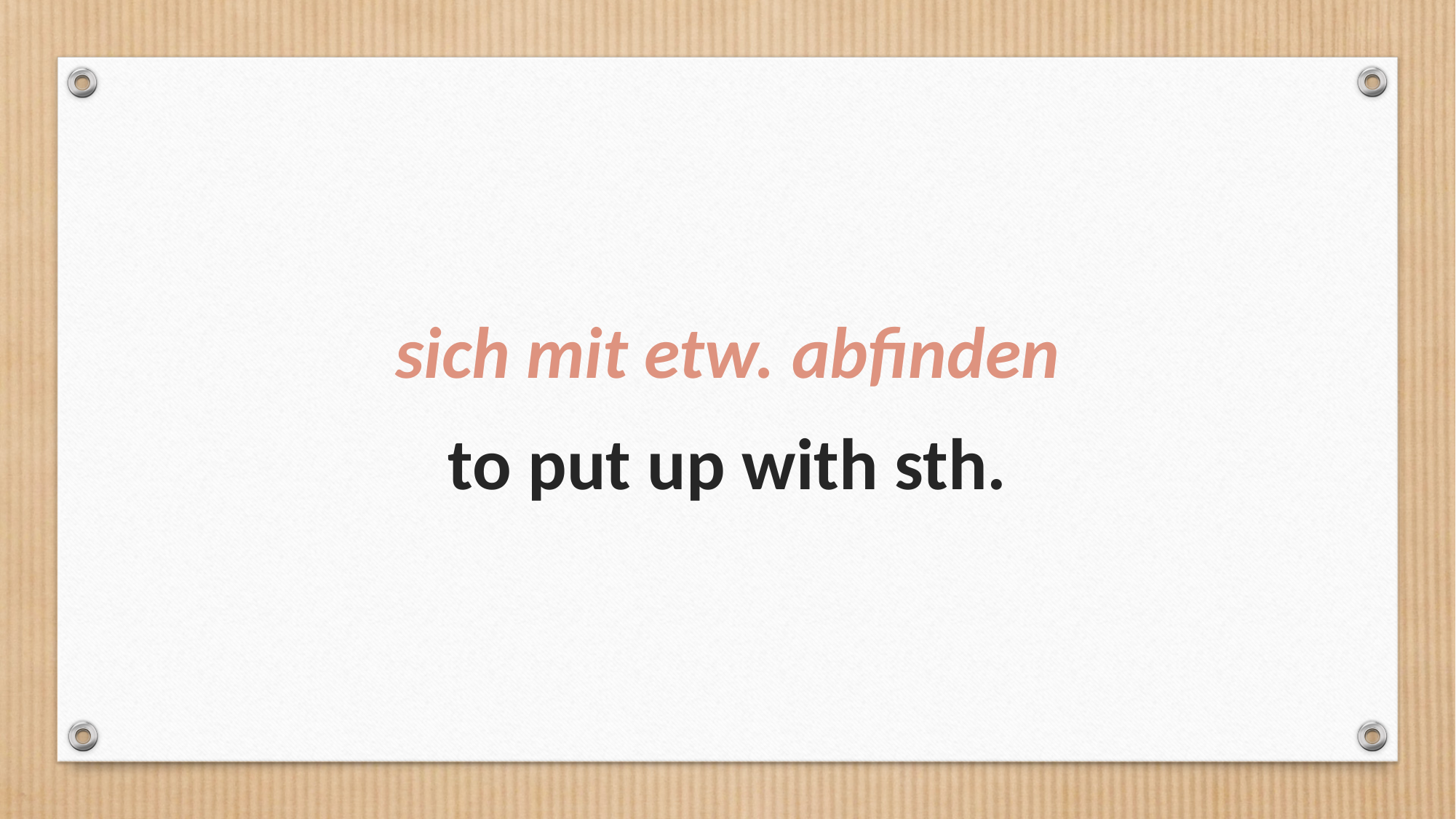

sich mit etw. abfinden
to put up with sth.